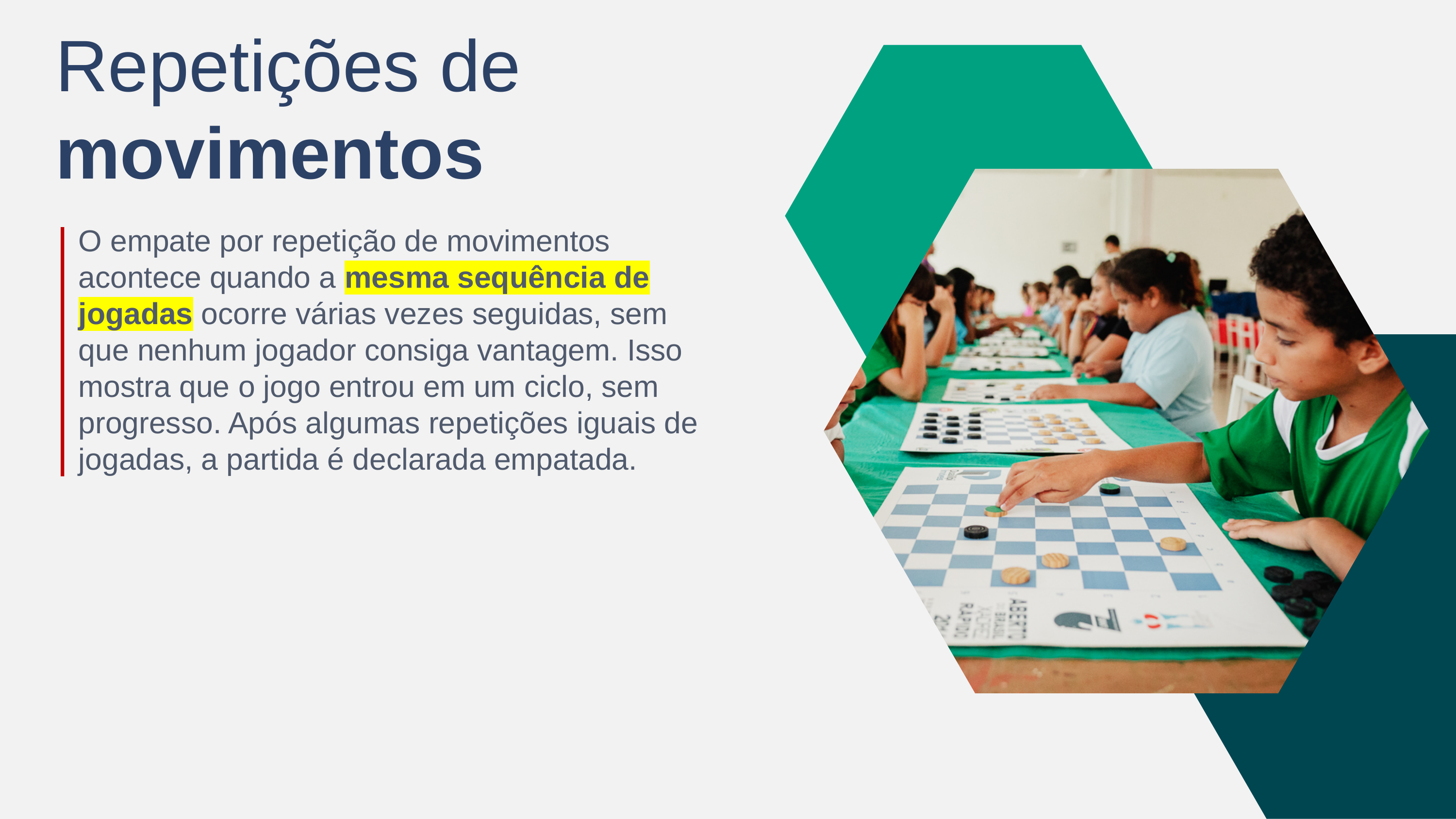

Repetições de
movimentos

O empate por repetição de movimentos acontece quando a mesma sequência de jogadas ocorre várias vezes seguidas, sem que nenhum jogador consiga vantagem. Isso mostra que o jogo entrou em um ciclo, sem progresso. Após algumas repetições iguais de jogadas, a partida é declarada empatada.